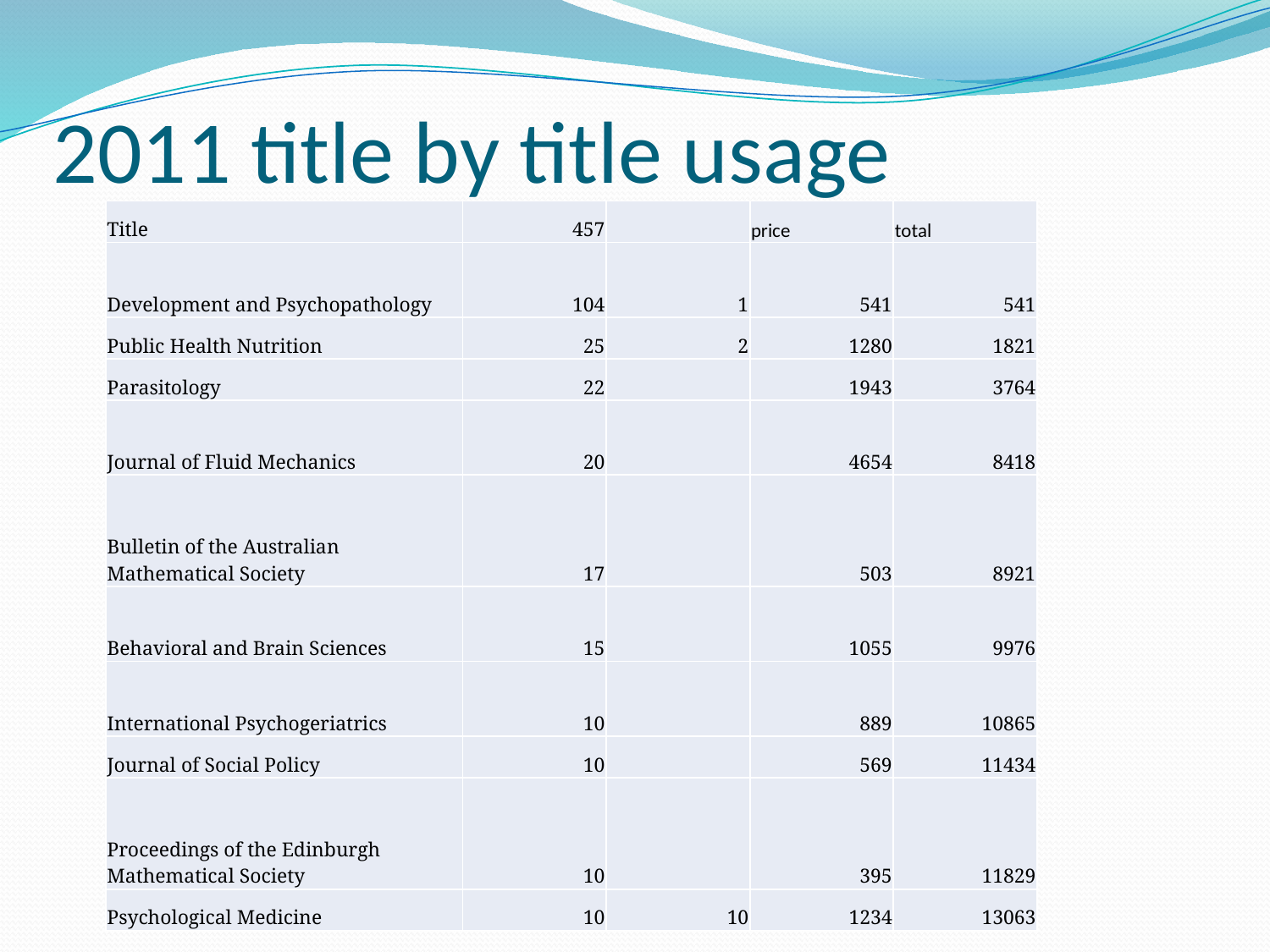

# 2011 title by title usage
| Title | 457 |  | price | total |
| --- | --- | --- | --- | --- |
| Development and Psychopathology | 104 | 1 | 541 | 541 |
| Public Health Nutrition | 25 | 2 | 1280 | 1821 |
| Parasitology | 22 |  | 1943 | 3764 |
| Journal of Fluid Mechanics | 20 |  | 4654 | 8418 |
| Bulletin of the Australian Mathematical Society | 17 |  | 503 | 8921 |
| Behavioral and Brain Sciences | 15 |  | 1055 | 9976 |
| International Psychogeriatrics | 10 |  | 889 | 10865 |
| Journal of Social Policy | 10 |  | 569 | 11434 |
| Proceedings of the Edinburgh Mathematical Society | 10 |  | 395 | 11829 |
| Psychological Medicine | 10 | 10 | 1234 | 13063 |